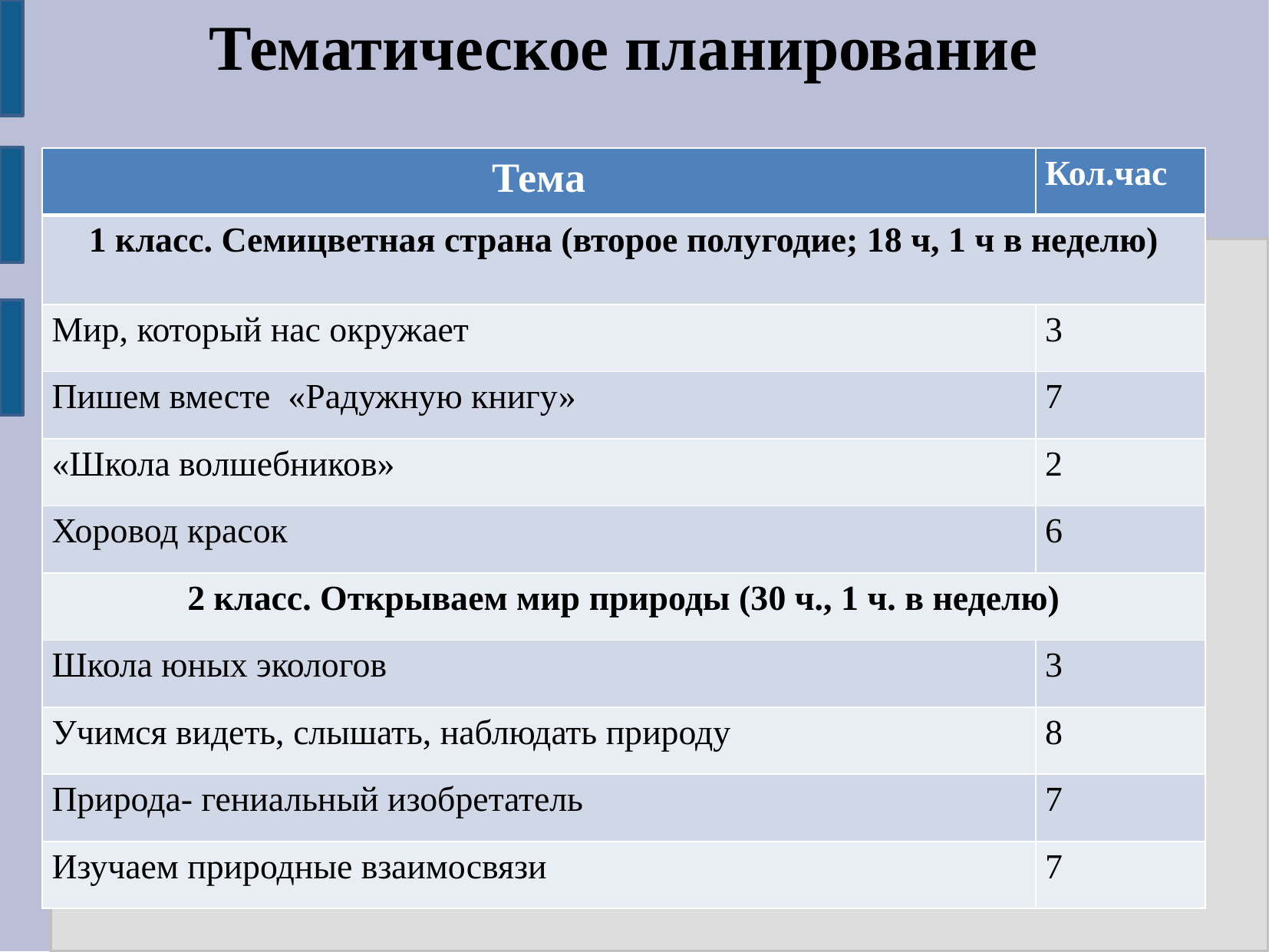

Тематическое планирование

| Тема | Кол.час |
| --- | --- |
| 1 класс. Семицветная страна (второе полугодие; 18 ч, 1 ч в неделю) |  |
| Мир, который нас окружает | 3 |
| Пишем вместе «Радужную книгу» | 7 |
| «Школа волшебников» | 2 |
| Хоровод красок | 6 |
| 2 класс. Открываем мир природы (30 ч., 1 ч. в неделю) |  |
| Школа юных экологов | 3 |
| Учимся видеть, слышать, наблюдать природу | 8 |
| Природа- гениальный изобретатель | 7 |
| Изучаем природные взаимосвязи | 7 |